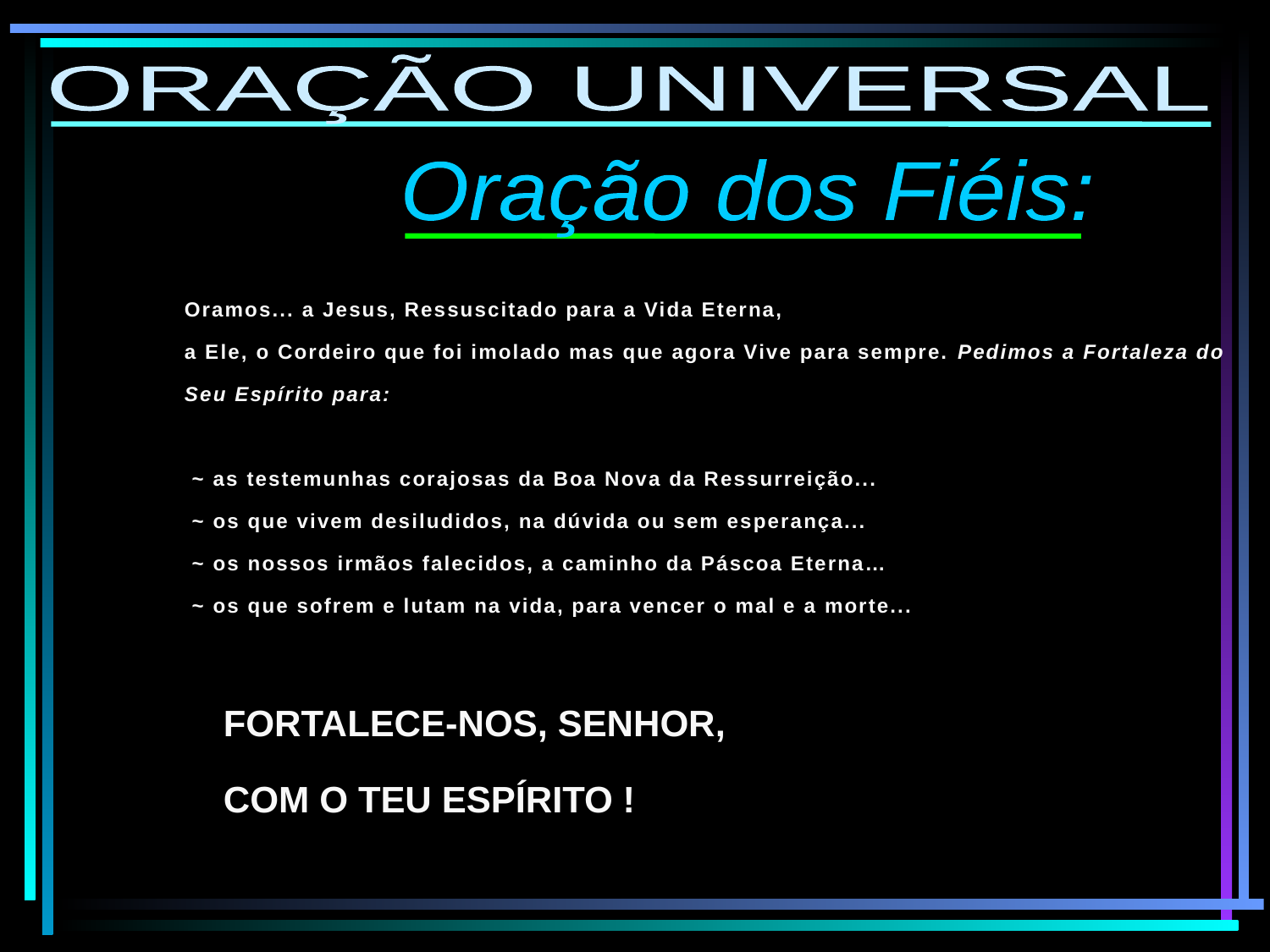

ORAÇÃO UNIVERSAL

Oração dos Fiéis:

Oramos... a Jesus, Ressuscitado para a Vida Eterna,
a Ele, o Cordeiro que foi imolado mas que agora Vive para sempre. Pedimos a Fortaleza do Seu Espírito para:

 ~ as testemunhas corajosas da Boa Nova da Ressurreição...
 ~ os que vivem desiludidos, na dúvida ou sem esperança...
 ~ os nossos irmãos falecidos, a caminho da Páscoa Eterna…
 ~ os que sofrem e lutam na vida, para vencer o mal e a morte...
FORTALECE-NOS, SENHOR,
COM O TEU ESPÍRITO !